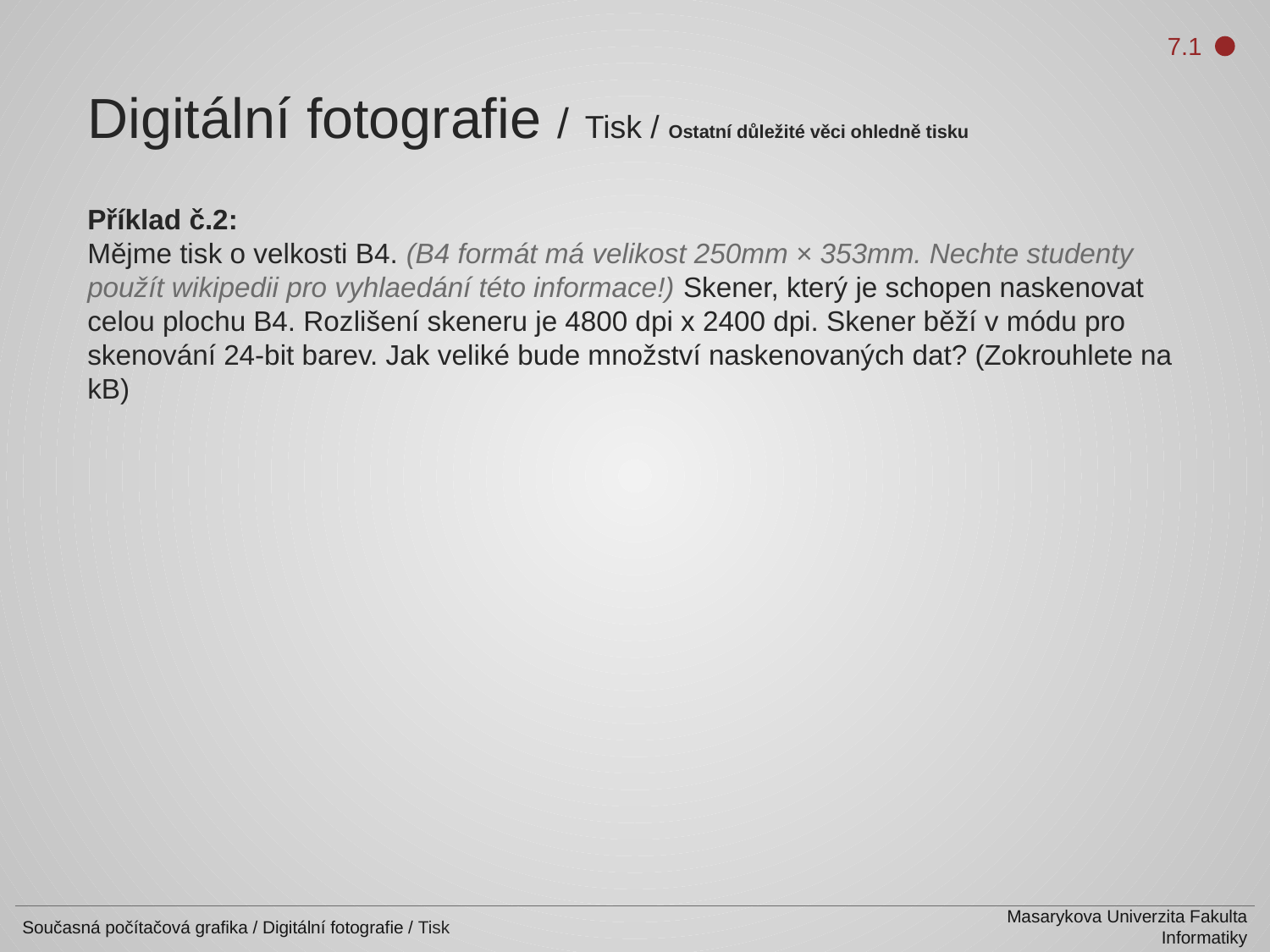

7.1

Digitální fotografie / Tisk / Ostatní důležité věci ohledně tisku
Příklad č.2:
Mějme tisk o velkosti B4. (B4 formát má velikost 250mm × 353mm. Nechte studenty použít wikipedii pro vyhlaedání této informace!) Skener, který je schopen naskenovat celou plochu B4. Rozlišení skeneru je 4800 dpi x 2400 dpi. Skener běží v módu pro skenování 24-bit barev. Jak veliké bude množství naskenovaných dat? (Zokrouhlete na kB)
Současná počítačová grafika / Digitální fotografie / Tisk
Masarykova Univerzita Fakulta Informatiky